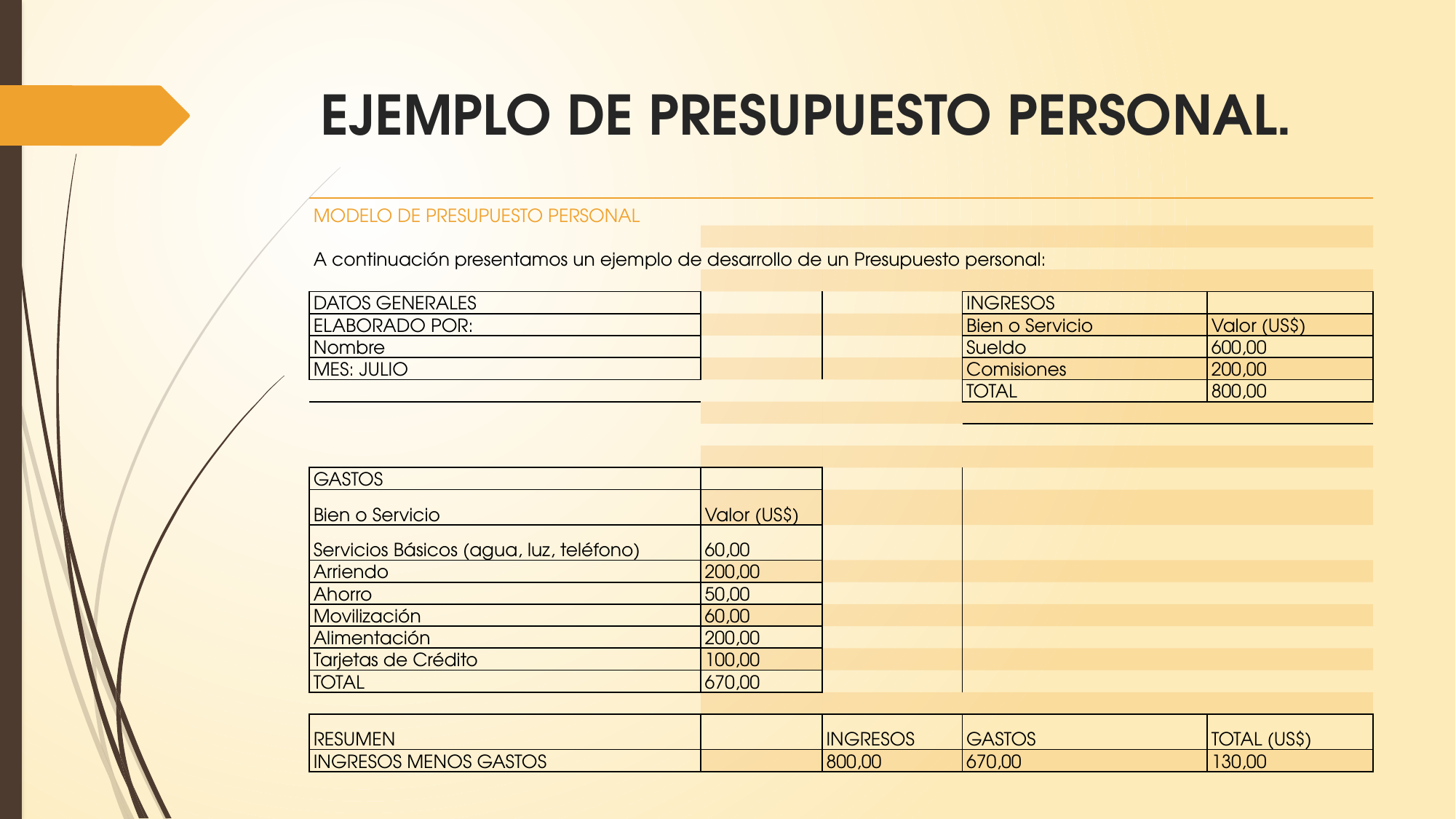

# EJEMPLO DE PRESUPUESTO PERSONAL.
| MODELO DE PRESUPUESTO PERSONAL |  |  |  |  |
| --- | --- | --- | --- | --- |
|  |  |  |  |  |
| A continuación presentamos un ejemplo de desarrollo de un Presupuesto personal: |  |  |  |  |
|  |  |  |  |  |
| DATOS GENERALES |  |  | INGRESOS |  |
| ELABORADO POR: |  |  | Bien o Servicio | Valor (US$) |
| Nombre |  |  | Sueldo | 600,00 |
| MES: JULIO |  |  | Comisiones | 200,00 |
|  |  |  | TOTAL | 800,00 |
|  |  |  |  |  |
|  |  |  |  |  |
|  |  |  |  |  |
| GASTOS |  |  |  |  |
| Bien o Servicio | Valor (US$) |  |  |  |
| Servicios Básicos (agua, luz, teléfono) | 60,00 |  |  |  |
| Arriendo | 200,00 |  |  |  |
| Ahorro | 50,00 |  |  |  |
| Movilización | 60,00 |  |  |  |
| Alimentación | 200,00 |  |  |  |
| Tarjetas de Crédito | 100,00 |  |  |  |
| TOTAL | 670,00 |  |  |  |
|  |  |  |  |  |
| RESUMEN |  | INGRESOS | GASTOS | TOTAL (US$) |
| INGRESOS MENOS GASTOS |  | 800,00 | 670,00 | 130,00 |